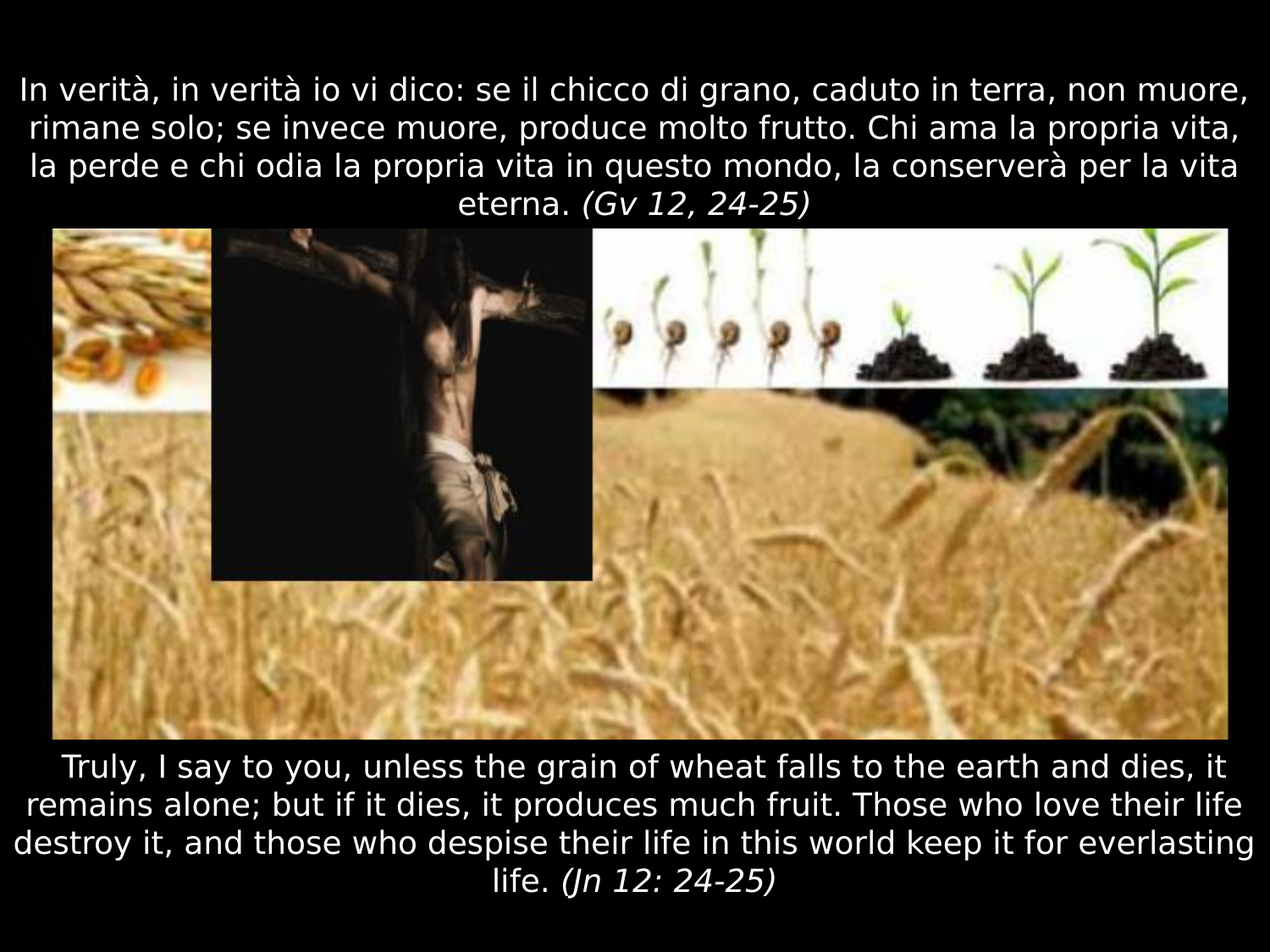

In verità, in verità io vi dico: se il chicco di grano, caduto in terra, non muore, rimane solo; se invece muore, produce molto frutto. Chi ama la propria vita, la perde e chi odia la propria vita in questo mondo, la conserverà per la vita eterna. (Gv 12, 24-25)
  Truly, I say to you, unless the grain of wheat falls to the earth and dies, it remains alone; but if it dies, it produces much fruit. Those who love their life destroy it, and those who despise their life in this world keep it for everlasting life. (Jn 12: 24-25)